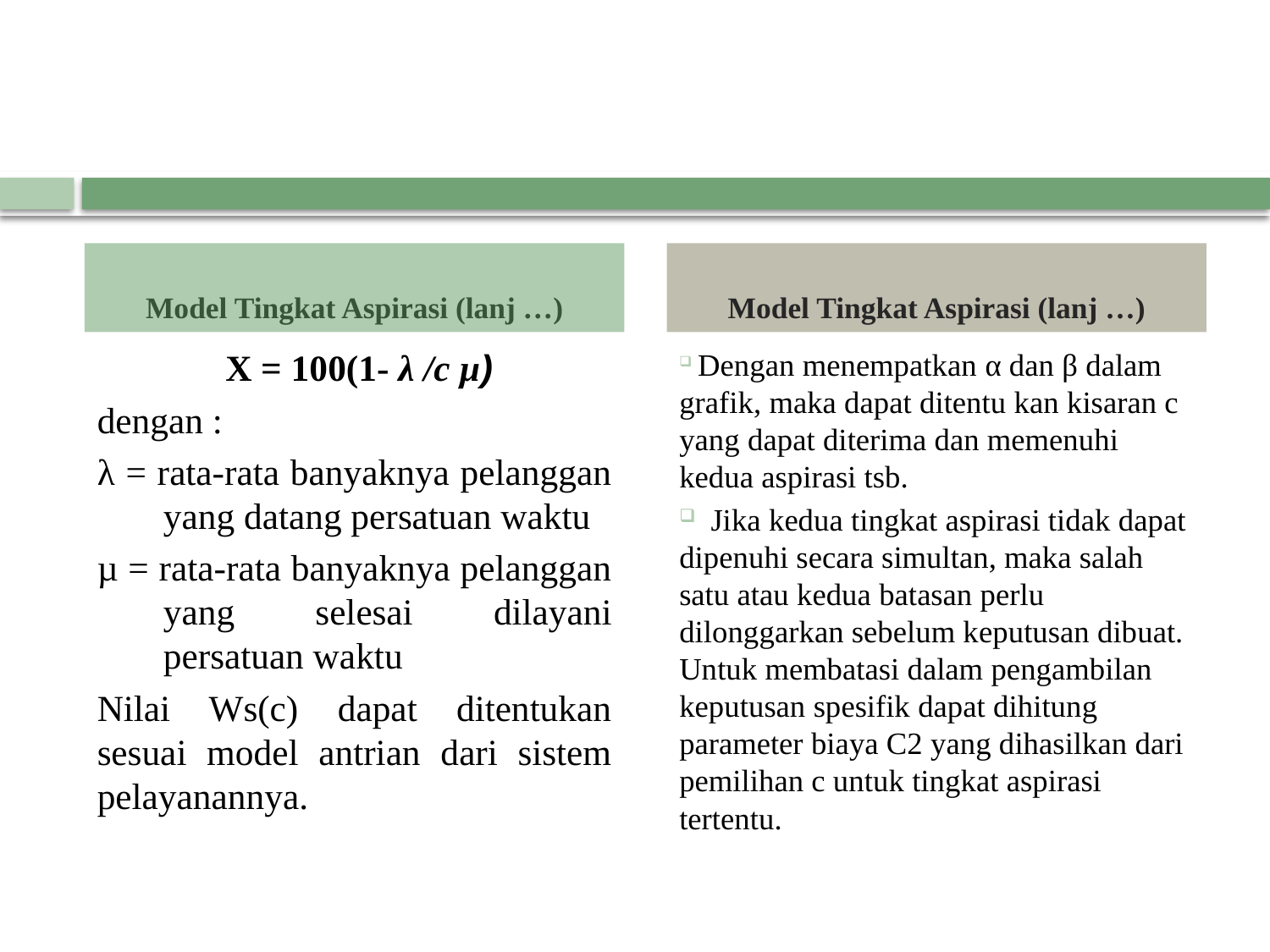

Model Tingkat Aspirasi (lanj …)

Model Tingkat Aspirasi (lanj …)

 X = 100(1- λ /c µ)
dengan :
λ = rata-rata banyaknya pelanggan yang datang persatuan waktu
µ = rata-rata banyaknya pelanggan yang selesai dilayani persatuan waktu
Nilai Ws(c) dapat ditentukan sesuai model antrian dari sistem pelayanannya.
  Dengan menempatkan α dan β dalam grafik, maka dapat ditentu kan kisaran c yang dapat diterima dan memenuhi kedua aspirasi tsb.
   Jika kedua tingkat aspirasi tidak dapat dipenuhi secara simultan, maka salah satu atau kedua batasan perlu dilonggarkan sebelum keputusan dibuat. Untuk membatasi dalam pengambilan keputusan spesifik dapat dihitung parameter biaya C2 yang dihasilkan dari pemilihan c untuk tingkat aspirasi tertentu.